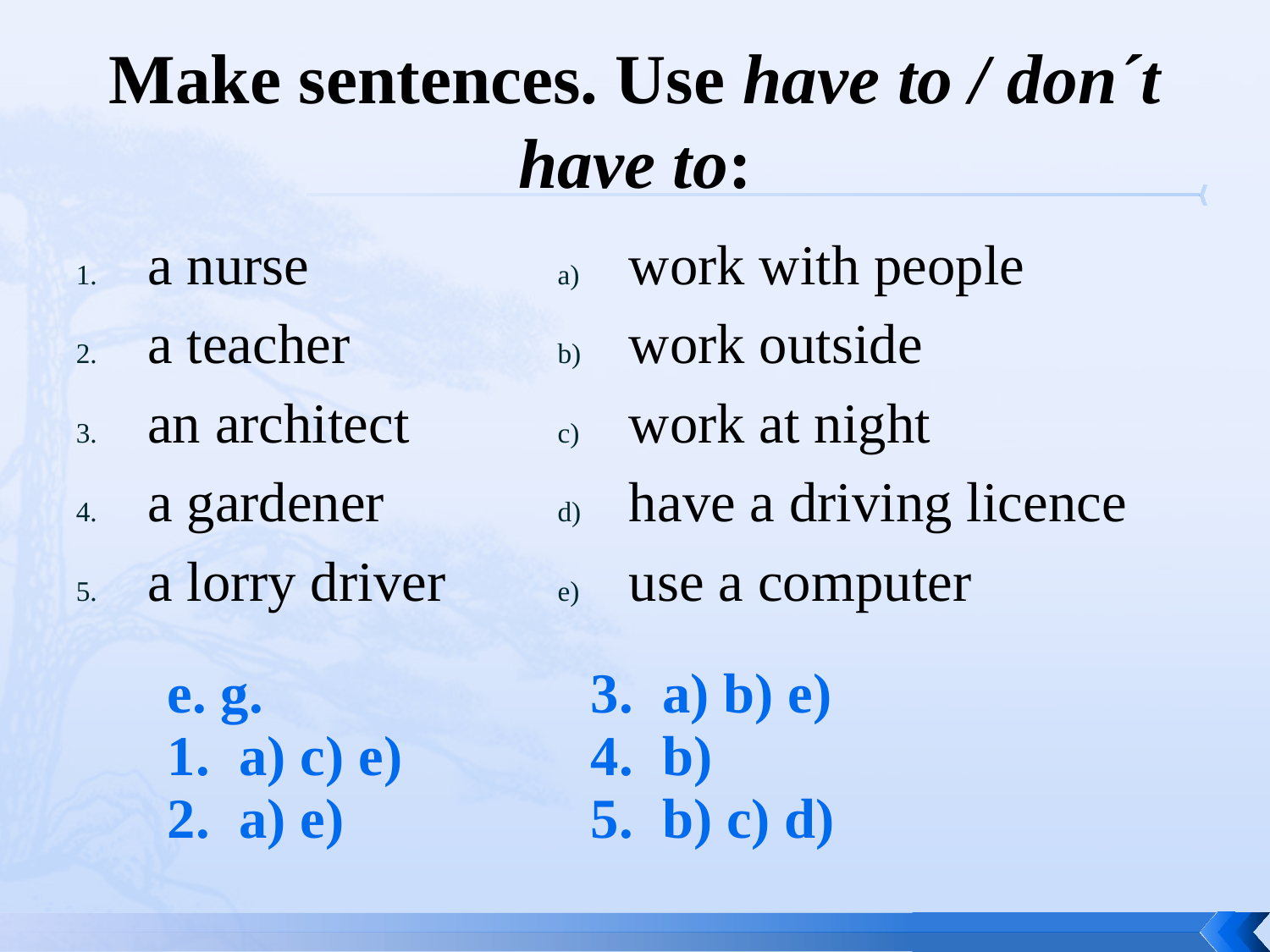

# Make sentences. Use have to / don´t have to:
a nurse
a teacher
an architect
a gardener
a lorry driver
work with people
work outside
work at night
have a driving licence
use a computer
| e. g. a) c) e) a) e) | a) b) e) b) b) c) d) |
| --- | --- |